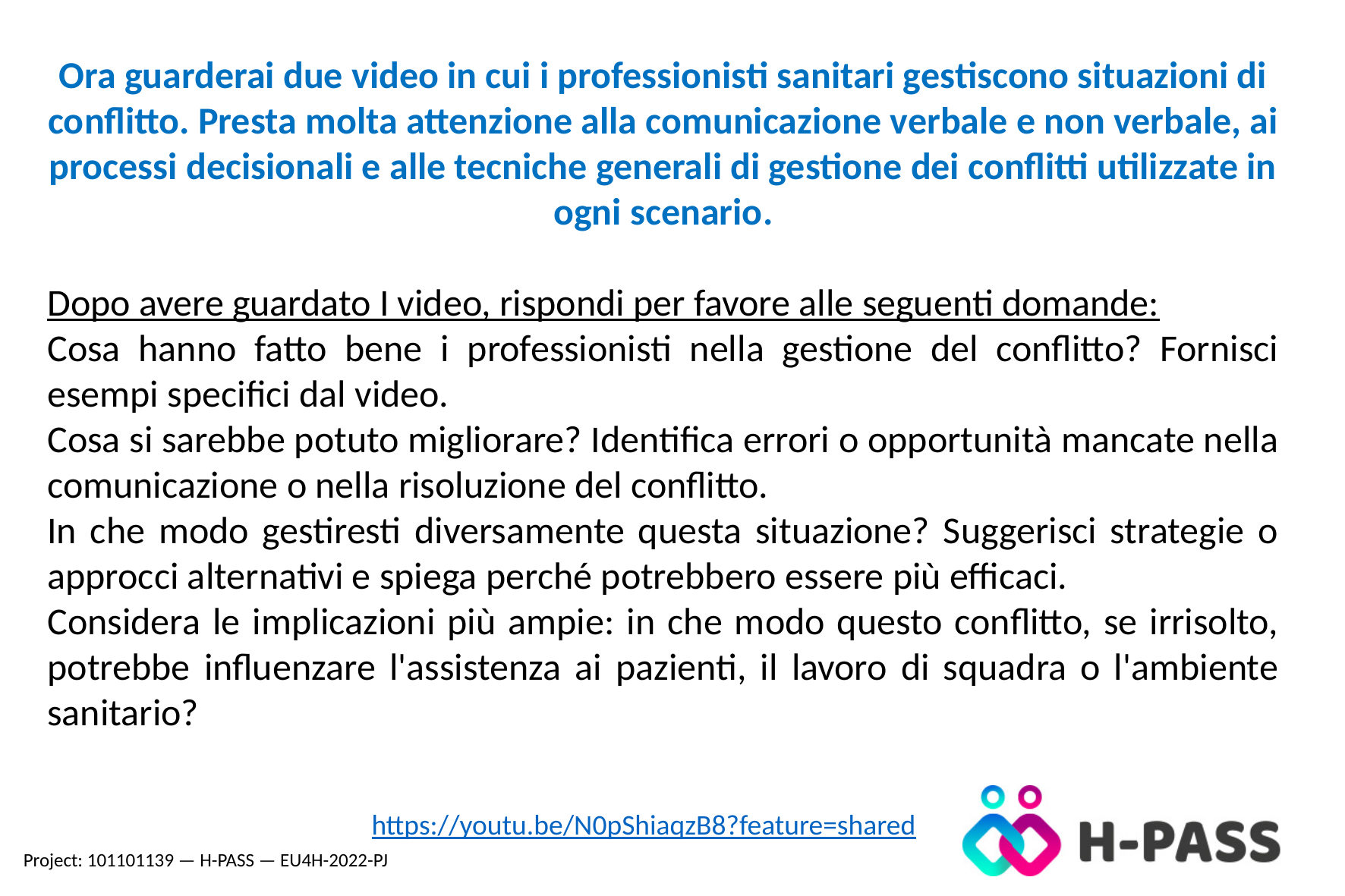

Ora guarderai due video in cui i professionisti sanitari gestiscono situazioni di conflitto. Presta molta attenzione alla comunicazione verbale e non verbale, ai processi decisionali e alle tecniche generali di gestione dei conflitti utilizzate in ogni scenario.

Dopo avere guardato I video, rispondi per favore alle seguenti domande:
Cosa hanno fatto bene i professionisti nella gestione del conflitto? Fornisci esempi specifici dal video.
Cosa si sarebbe potuto migliorare? Identifica errori o opportunità mancate nella comunicazione o nella risoluzione del conflitto.
In che modo gestiresti diversamente questa situazione? Suggerisci strategie o approcci alternativi e spiega perché potrebbero essere più efficaci.
Considera le implicazioni più ampie: in che modo questo conflitto, se irrisolto, potrebbe influenzare l'assistenza ai pazienti, il lavoro di squadra o l'ambiente sanitario?
https://youtu.be/N0pShiaqzB8?feature=shared
Project: 101101139 — H-PASS — EU4H-2022-PJ